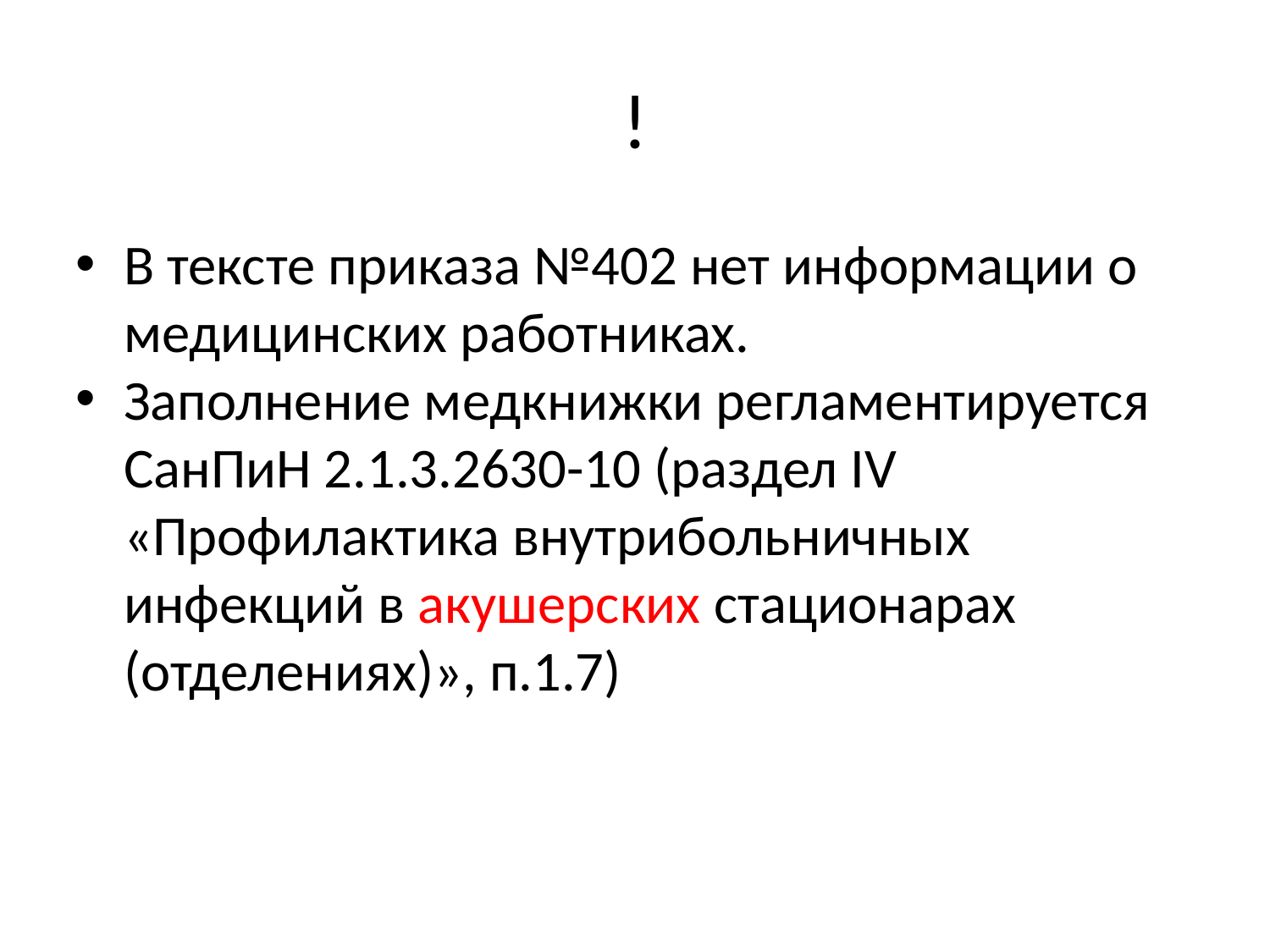

!
В тексте приказа №402 нет информации о медицинских работниках.
Заполнение медкнижки регламентируется СанПиН 2.1.3.2630-10 (раздел IV «Профилактика внутрибольничных инфекций в акушерских стационарах (отделениях)», п.1.7)